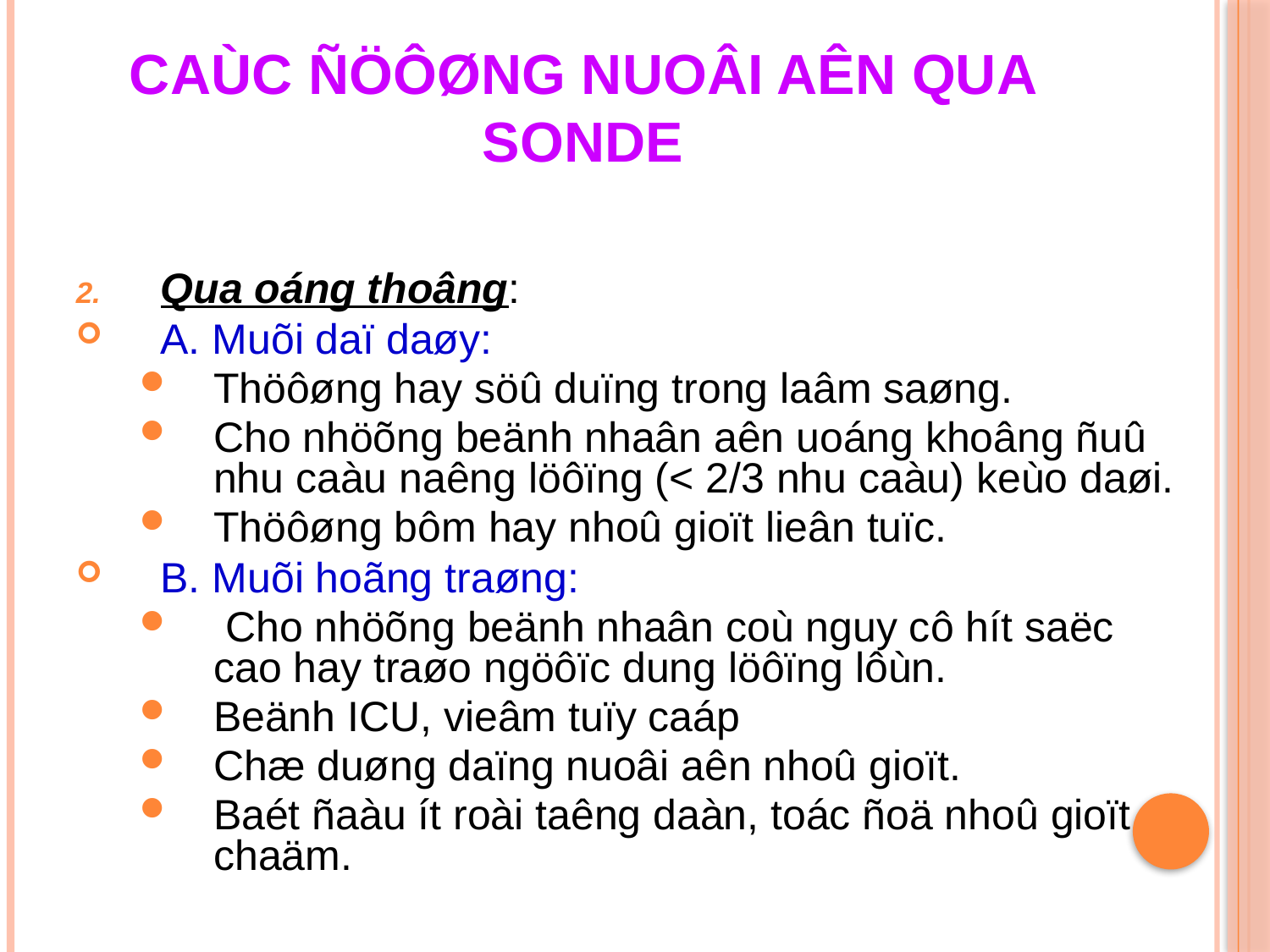

# Caùc ñöôøng nuoâi aên qua sonde
Qua oáng thoâng:
A. Muõi daï daøy:
Thöôøng hay söû duïng trong laâm saøng.
Cho nhöõng beänh nhaân aên uoáng khoâng ñuû nhu caàu naêng löôïng (< 2/3 nhu caàu) keùo daøi.
Thöôøng bôm hay nhoû gioït lieân tuïc.
B. Muõi hoãng traøng:
 Cho nhöõng beänh nhaân coù nguy cô hít saëc cao hay traøo ngöôïc dung löôïng lôùn.
Beänh ICU, vieâm tuïy caáp
Chæ duøng daïng nuoâi aên nhoû gioït.
Baét ñaàu ít roài taêng daàn, toác ñoä nhoû gioït chaäm.